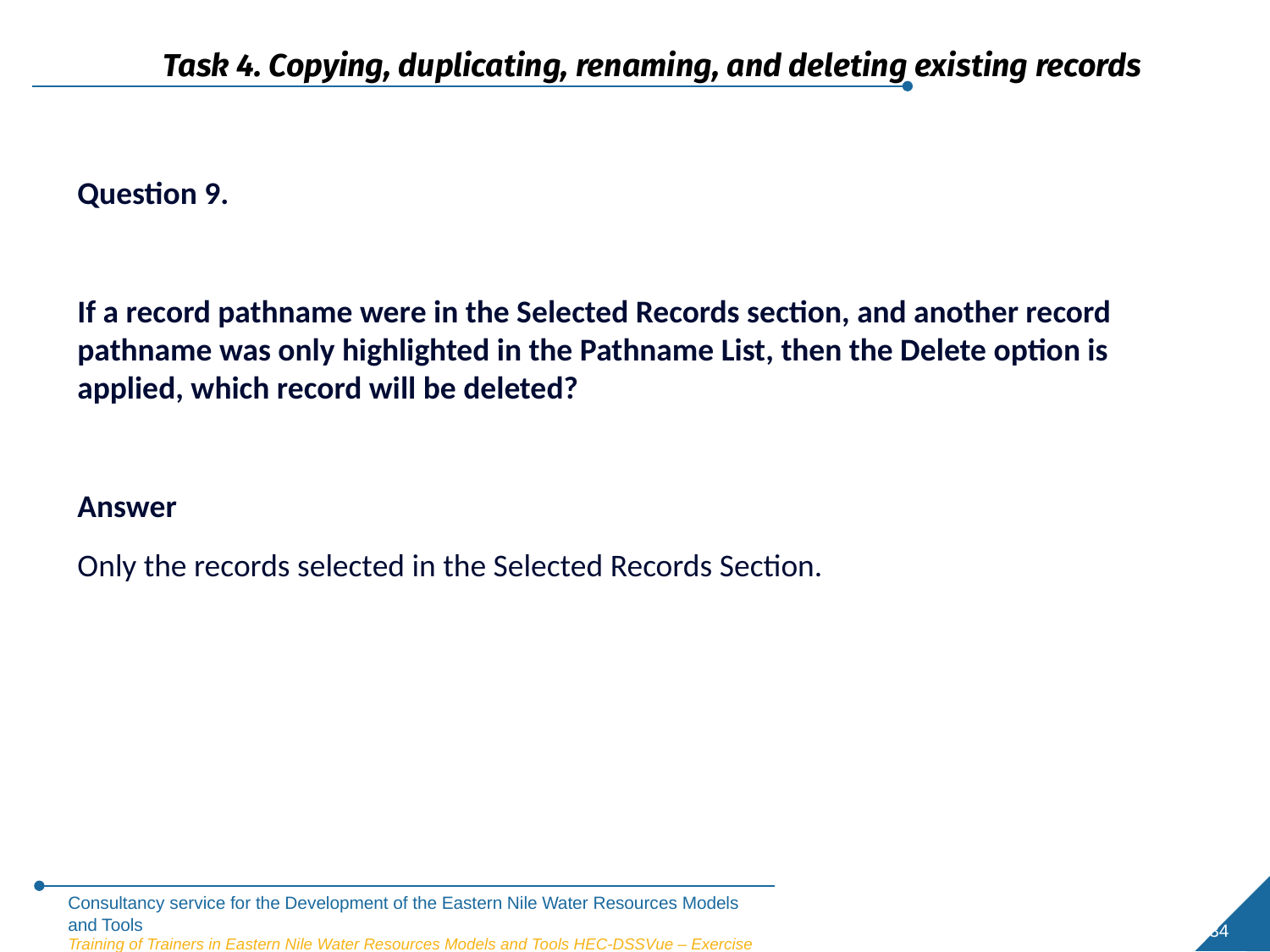

Task 4. Copying, duplicating, renaming, and deleting existing records
Question 9.

If a record pathname were in the Selected Records section, and another record pathname was only highlighted in the Pathname List, then the Delete option is applied, which record will be deleted?

Answer
Only the records selected in the Selected Records Section.